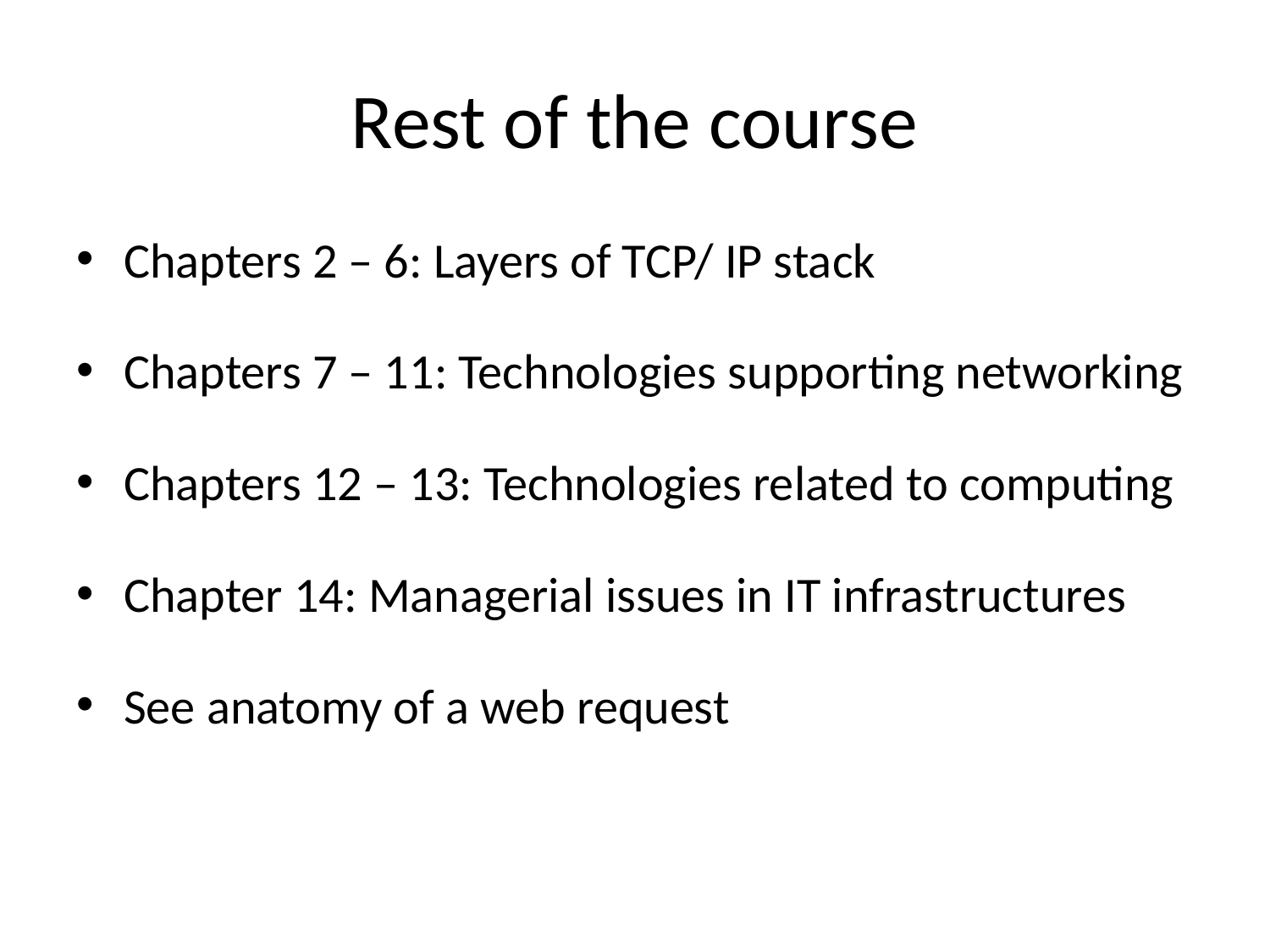

# Rest of the course
Chapters 2 – 6: Layers of TCP/ IP stack
Chapters 7 – 11: Technologies supporting networking
Chapters 12 – 13: Technologies related to computing
Chapter 14: Managerial issues in IT infrastructures
See anatomy of a web request